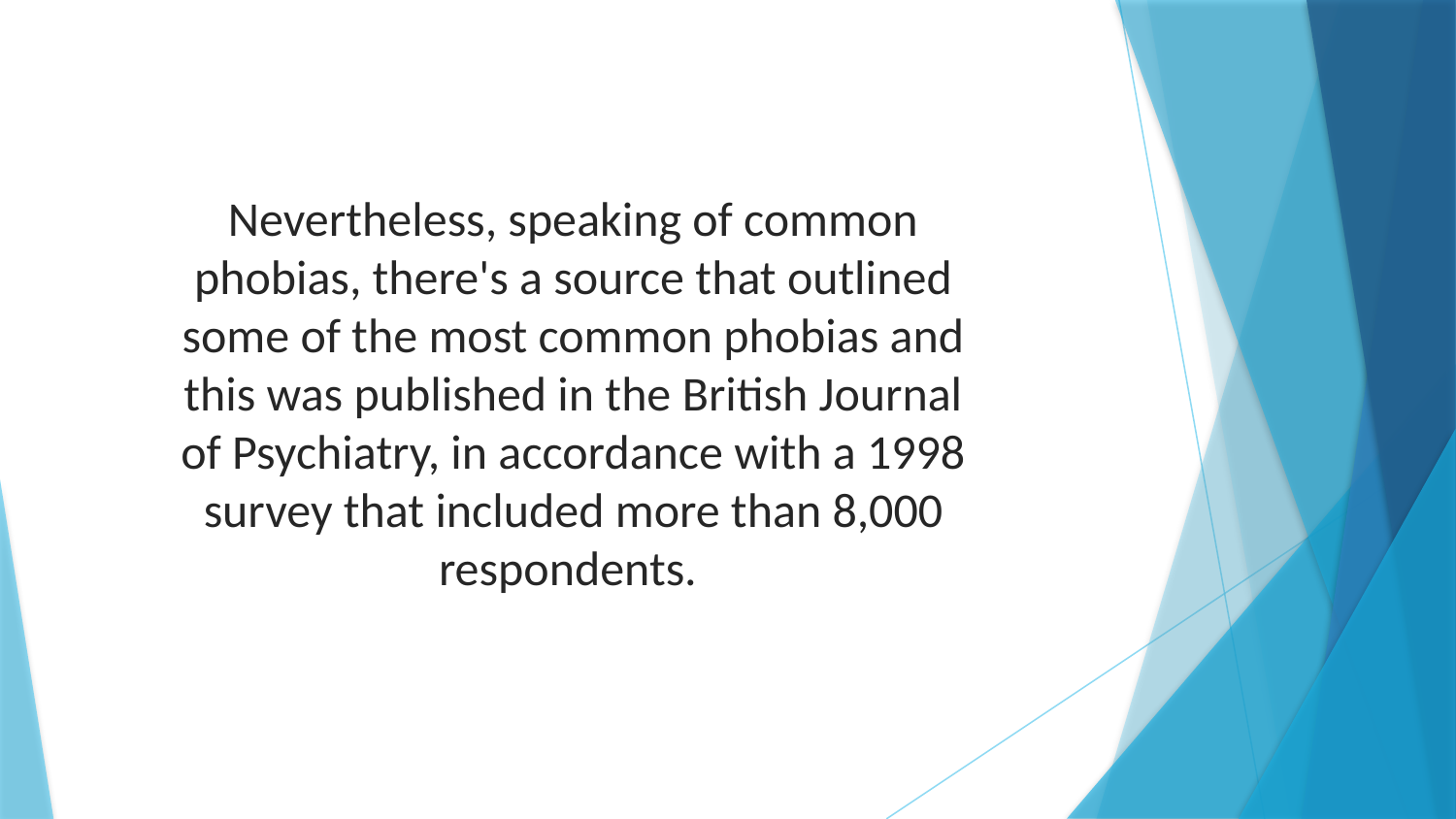

Nevertheless, speaking of common phobias, there's a source that outlined some of the most common phobias and this was published in the British Journal of Psychiatry, in accordance with a 1998 survey that included more than 8,000 respondents.